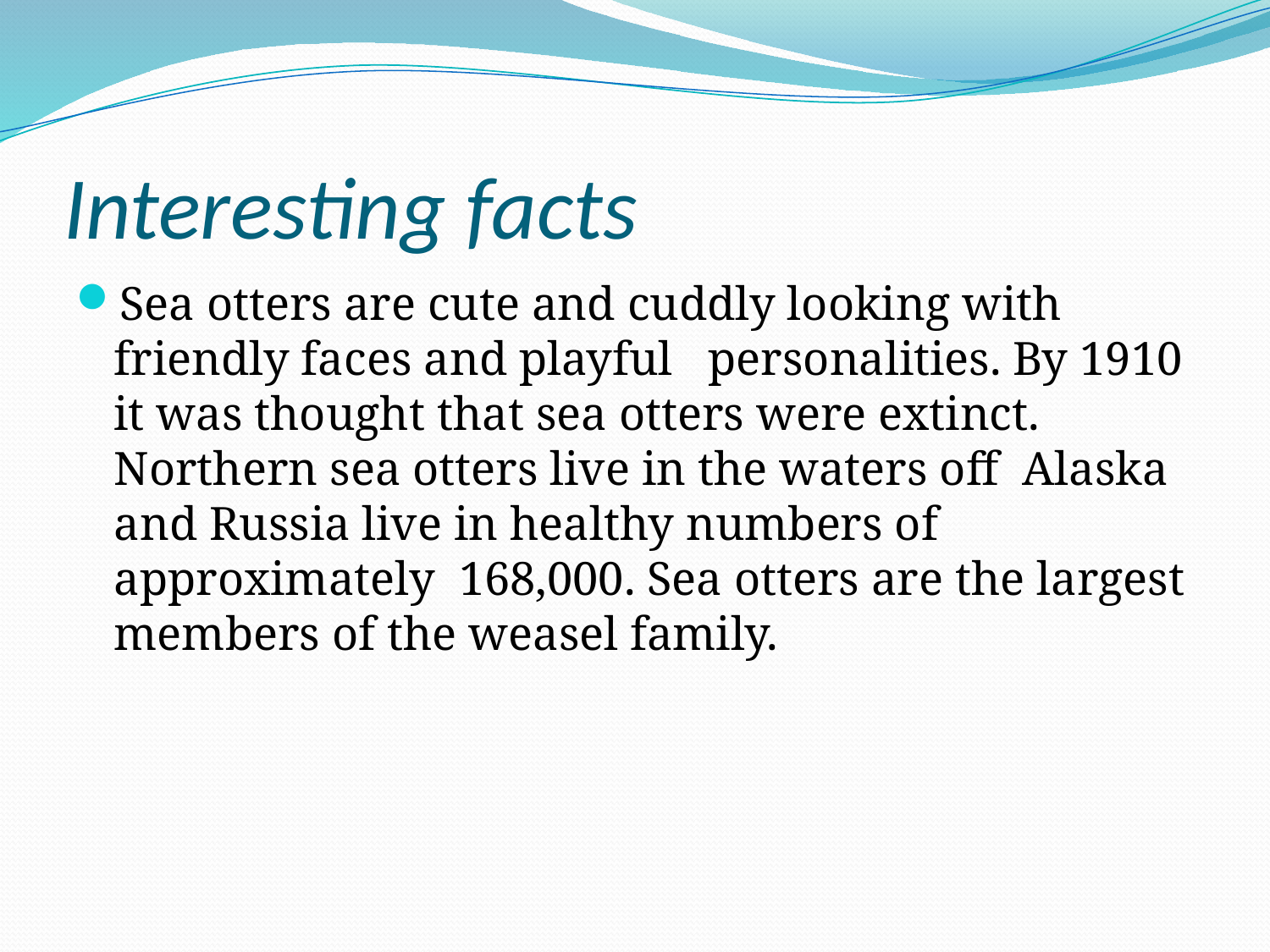

# Interesting facts
Sea otters are cute and cuddly looking with friendly faces and playful   personalities. By 1910 it was thought that sea otters were extinct. Northern sea otters live in the waters off  Alaska  and Russia live in healthy numbers of approximately  168,000. Sea otters are the largest members of the weasel family.